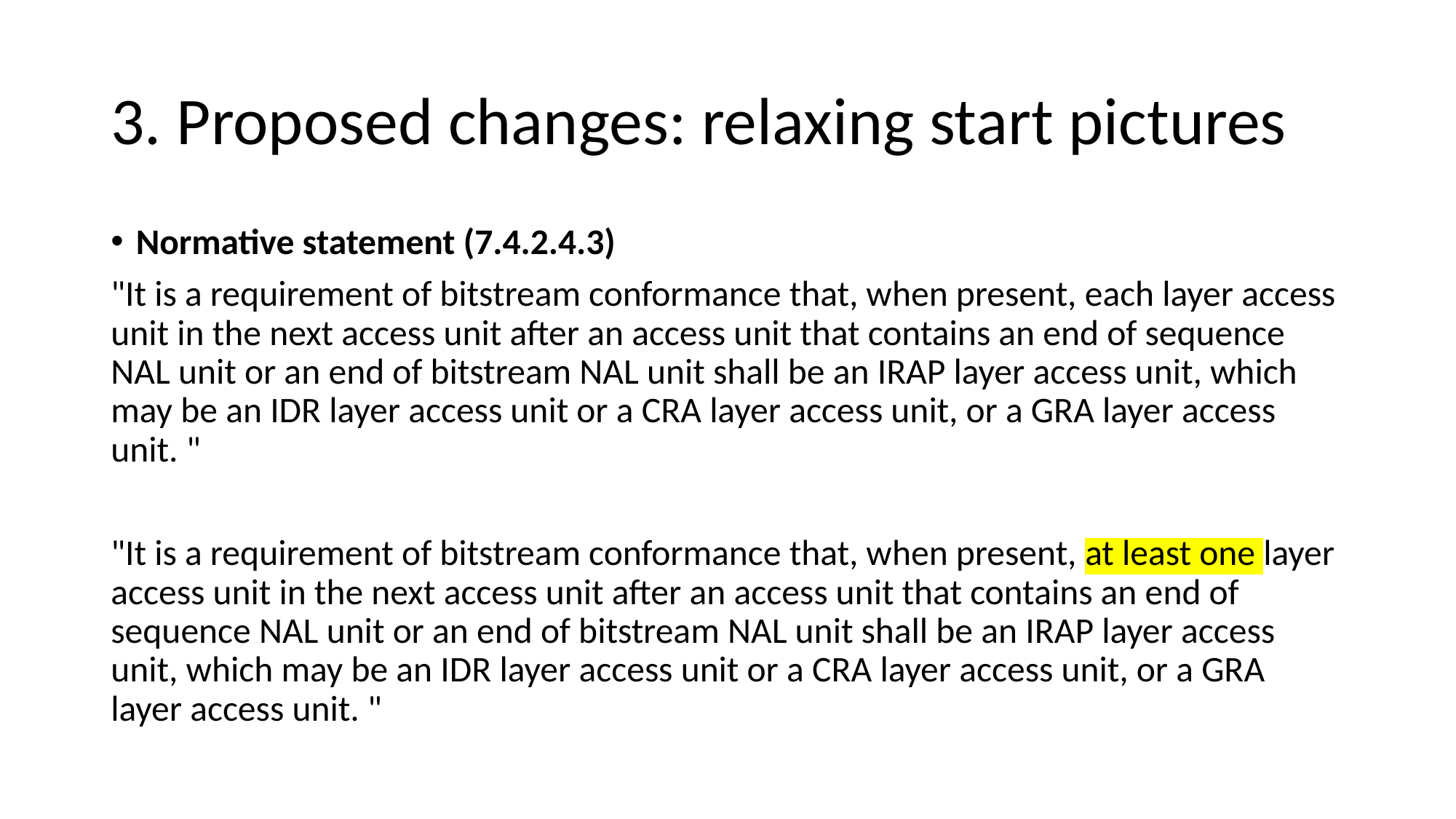

# 3. Proposed changes: relaxing start pictures
Normative statement (7.4.2.4.3)
"It is a requirement of bitstream conformance that, when present, each layer access unit in the next access unit after an access unit that contains an end of sequence NAL unit or an end of bitstream NAL unit shall be an IRAP layer access unit, which may be an IDR layer access unit or a CRA layer access unit, or a GRA layer access unit. "

"It is a requirement of bitstream conformance that, when present, at least one layer access unit in the next access unit after an access unit that contains an end of sequence NAL unit or an end of bitstream NAL unit shall be an IRAP layer access unit, which may be an IDR layer access unit or a CRA layer access unit, or a GRA layer access unit. "